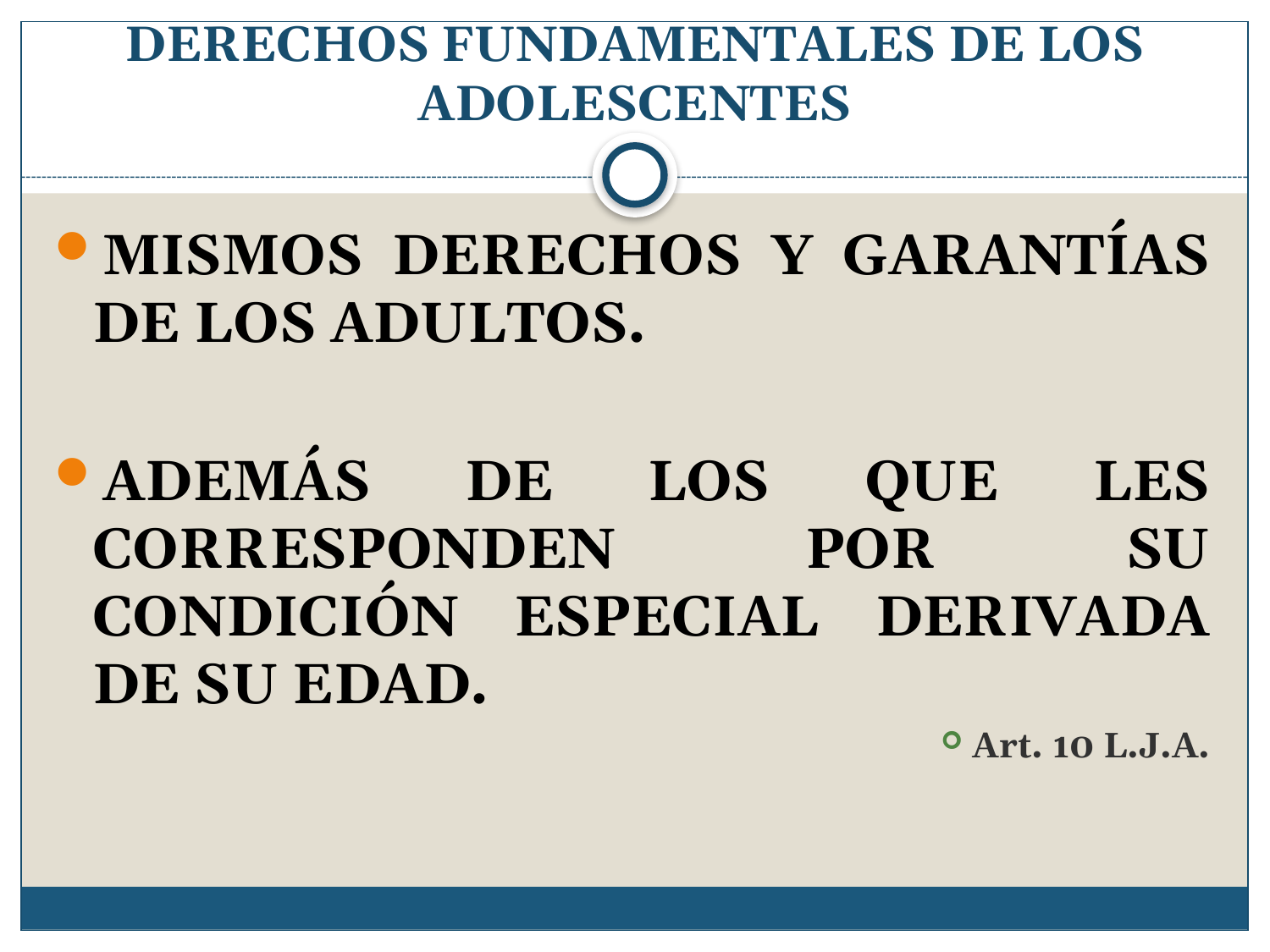

# DERECHOS FUNDAMENTALES DE LOS ADOLESCENTES
MISMOS DERECHOS Y GARANTÍAS DE LOS ADULTOS.

ADEMÁS DE LOS QUE LES CORRESPONDEN POR SU CONDICIÓN ESPECIAL DERIVADA DE SU EDAD.
Art. 10 L.J.A.